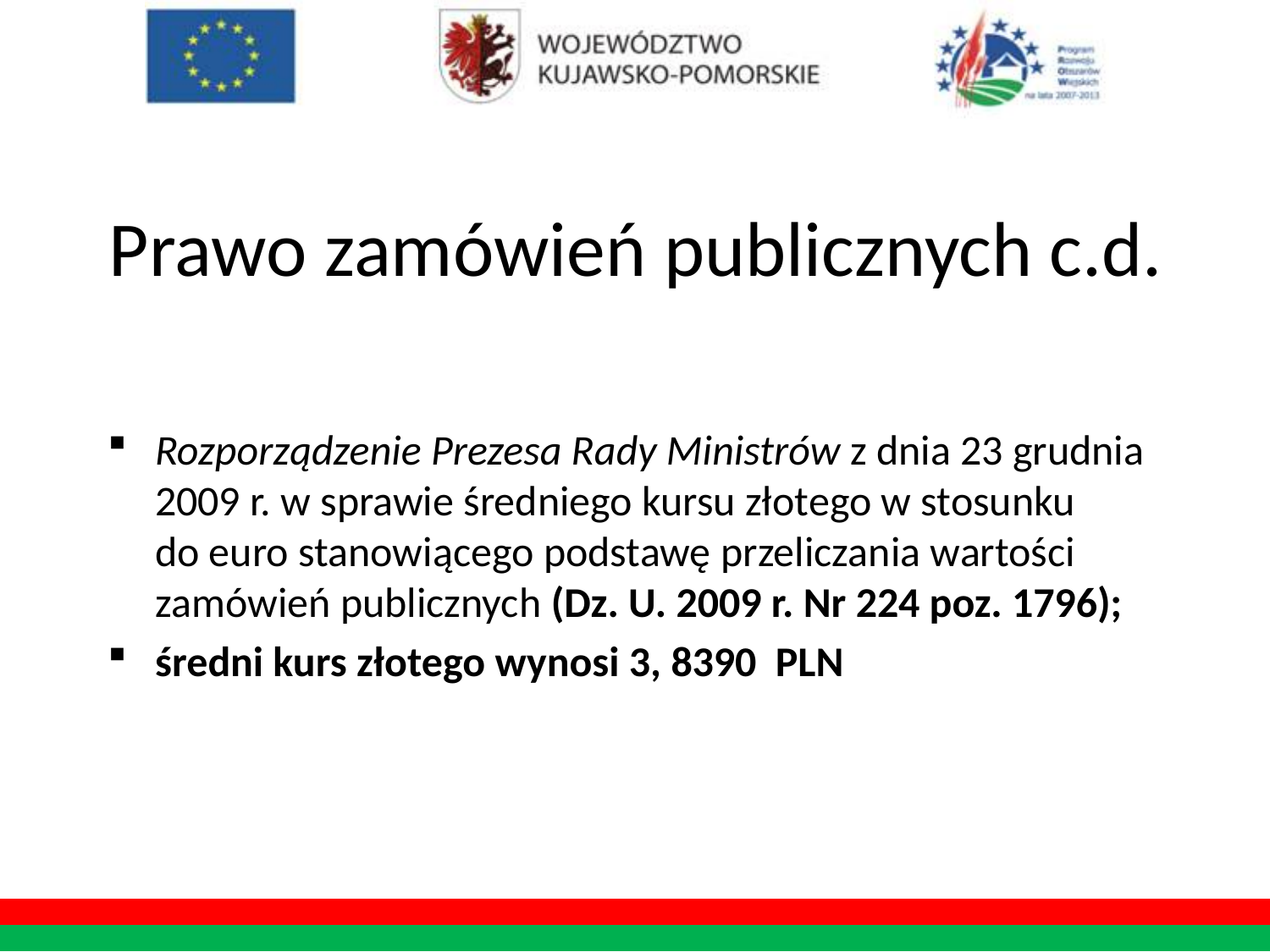

# Prawo zamówień publicznych c.d.
Rozporządzenie Prezesa Rady Ministrów z dnia 23 grudnia 2009 r. w sprawie średniego kursu złotego w stosunku
do euro stanowiącego podstawę przeliczania wartości zamówień publicznych (Dz. U. 2009 r. Nr 224 poz. 1796);
średni kurs złotego wynosi 3, 8390  PLN